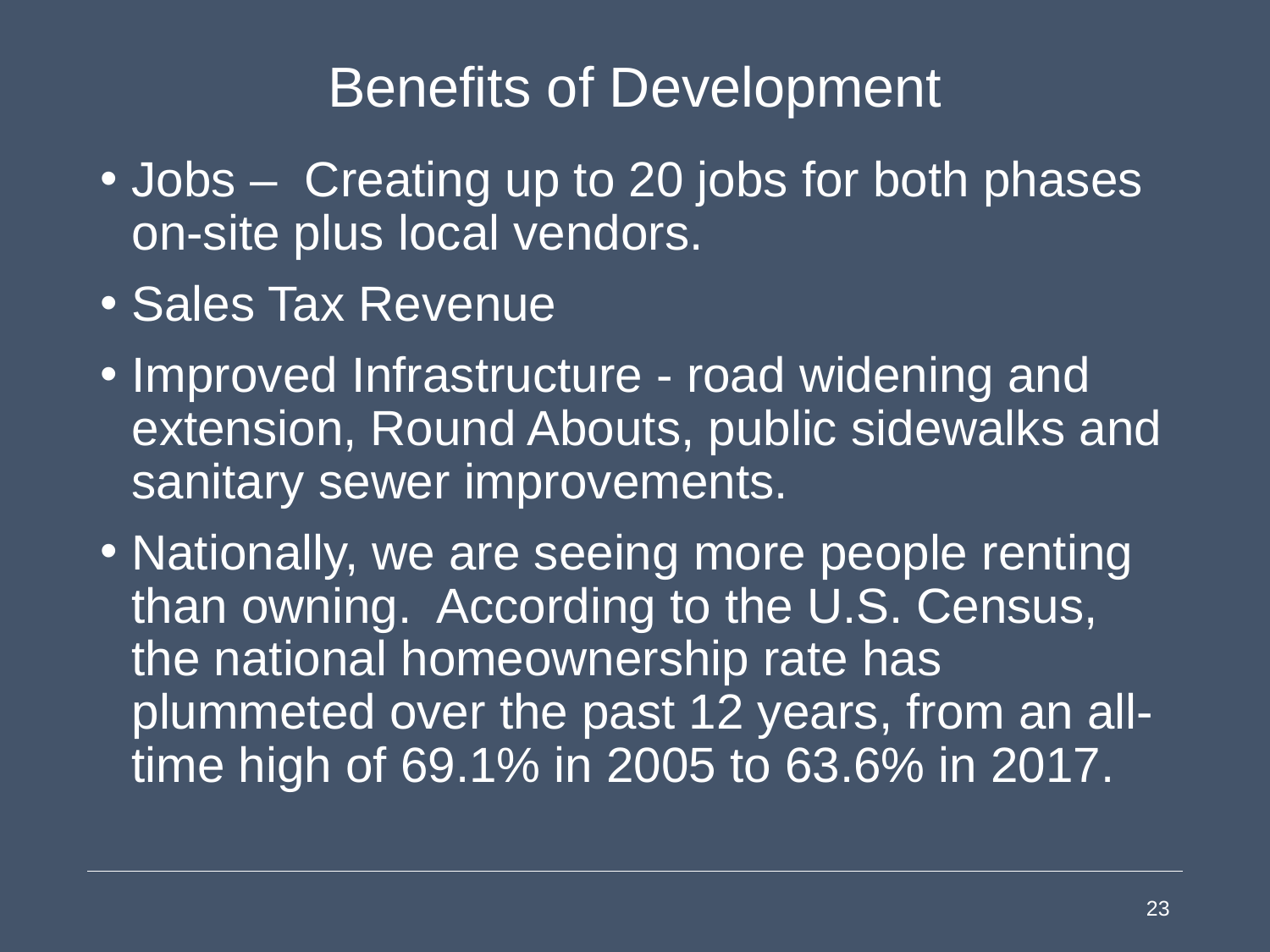

# Benefits of Development
Jobs –  Creating up to 20 jobs for both phases on-site plus local vendors.
Sales Tax Revenue
Improved Infrastructure - road widening and extension, Round Abouts, public sidewalks and sanitary sewer improvements.
Nationally, we are seeing more people renting than owning.  According to the U.S. Census, the national homeownership rate has plummeted over the past 12 years, from an all-time high of 69.1% in 2005 to 63.6% in 2017.

23